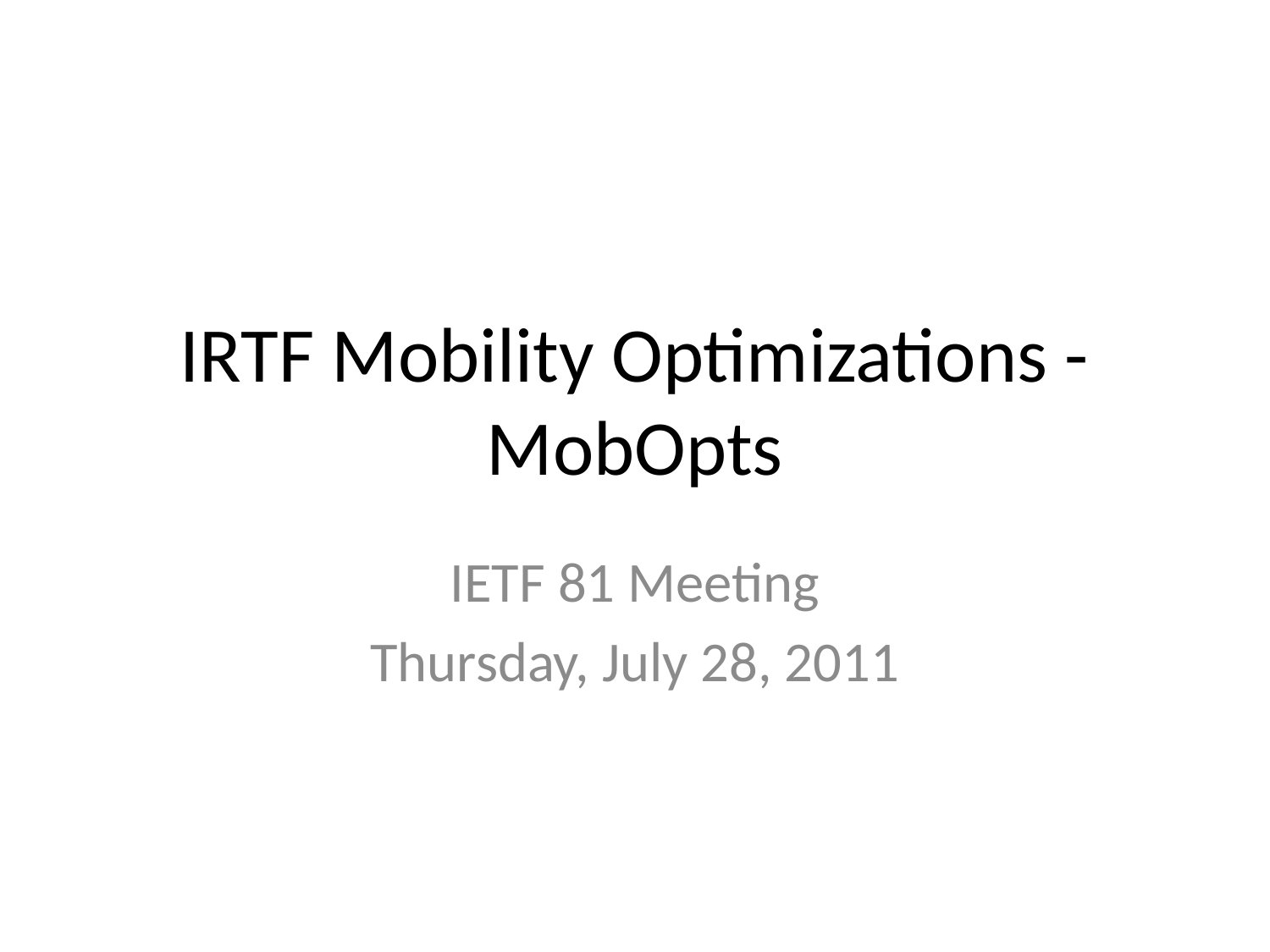

# IRTF Mobility Optimizations - MobOpts
IETF 81 Meeting
Thursday, July 28, 2011